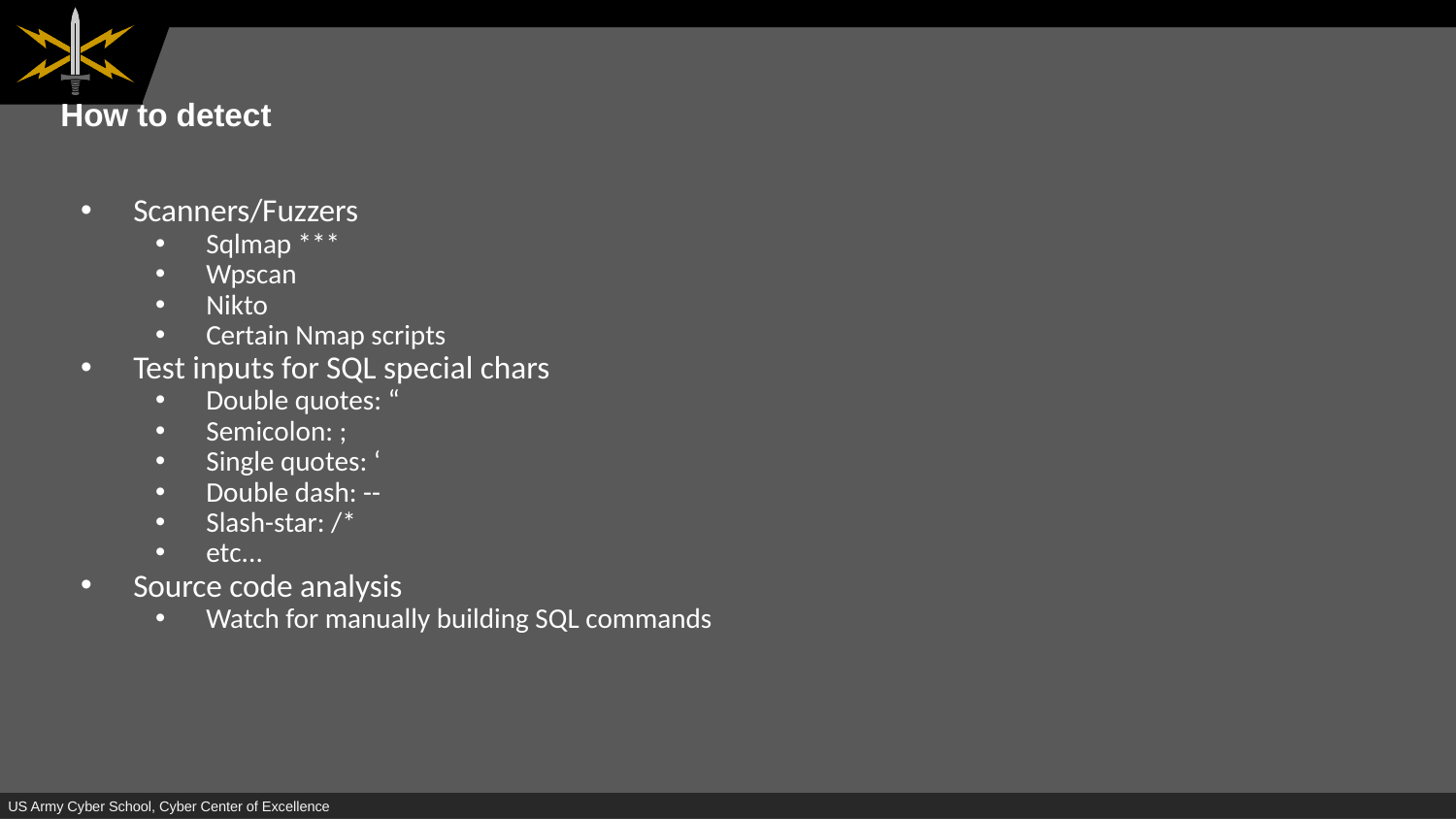

# How to detect
Scanners/Fuzzers
Sqlmap ***
Wpscan
Nikto
Certain Nmap scripts
Test inputs for SQL special chars
Double quotes: “
Semicolon: ;
Single quotes: ‘
Double dash: --
Slash-star: /*
etc...
Source code analysis
Watch for manually building SQL commands